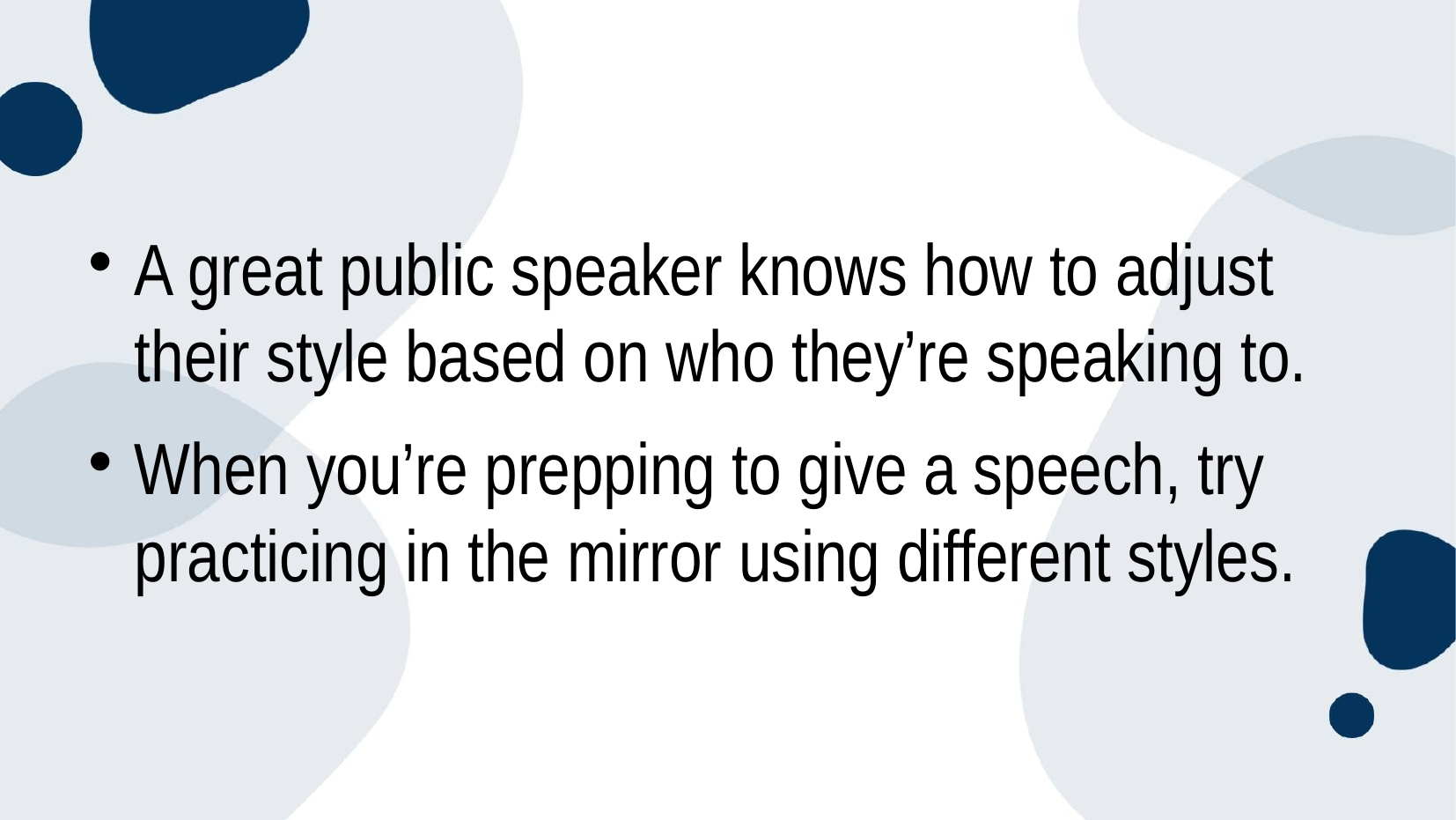

#
A great public speaker knows how to adjust their style based on who they’re speaking to.
When you’re prepping to give a speech, try practicing in the mirror using different styles.